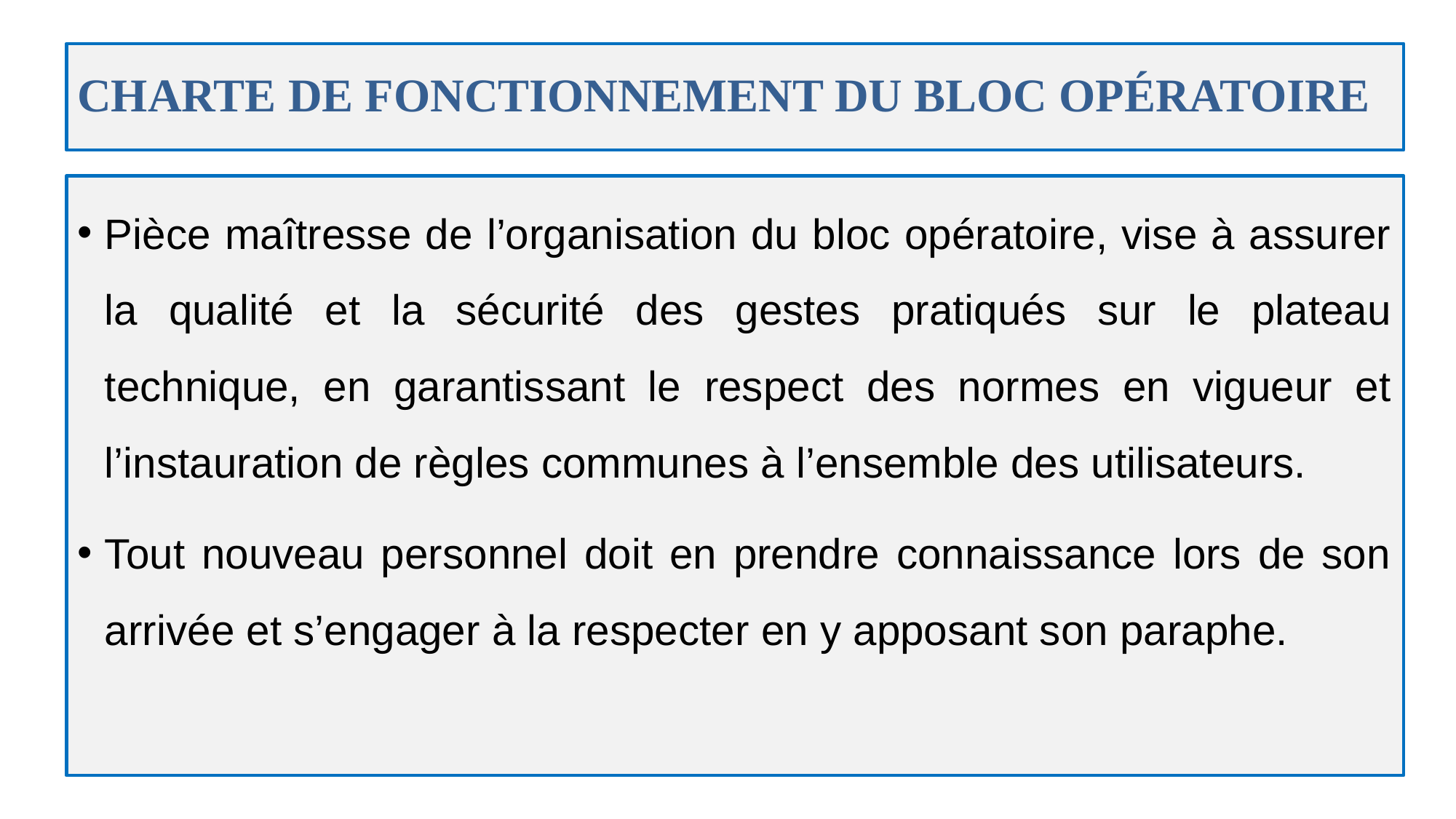

# CHARTE DE FONCTIONNEMENT DU BLOC OPÉRATOIRE
Pièce maîtresse de l’organisation du bloc opératoire, vise à assurer la qualité et la sécurité des gestes pratiqués sur le plateau technique, en garantissant le respect des normes en vigueur et l’instauration de règles communes à l’ensemble des utilisateurs.
Tout nouveau personnel doit en prendre connaissance lors de son arrivée et s’engager à la respecter en y apposant son paraphe.